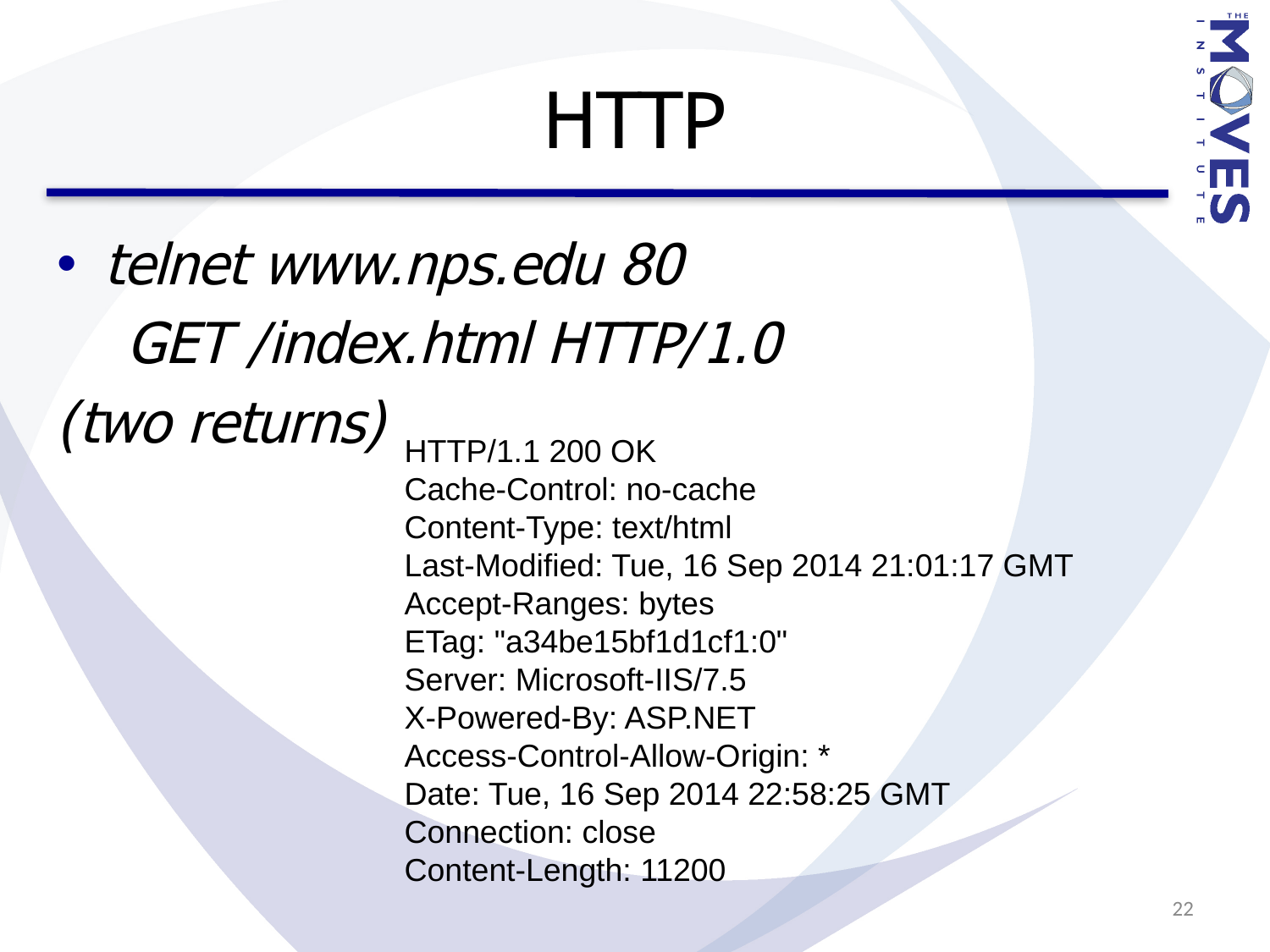

# HTTP
telnet www.nps.edu 80
    GET /index.html HTTP/1.0
(two returns)
HTTP/1.1 200 OK
Cache-Control: no-cache
Content-Type: text/html
Last-Modified: Tue, 16 Sep 2014 21:01:17 GMT
Accept-Ranges: bytes
ETag: "a34be15bf1d1cf1:0"
Server: Microsoft-IIS/7.5
X-Powered-By: ASP.NET
Access-Control-Allow-Origin: *
Date: Tue, 16 Sep 2014 22:58:25 GMT
Connection: close
Content-Length: 11200

22